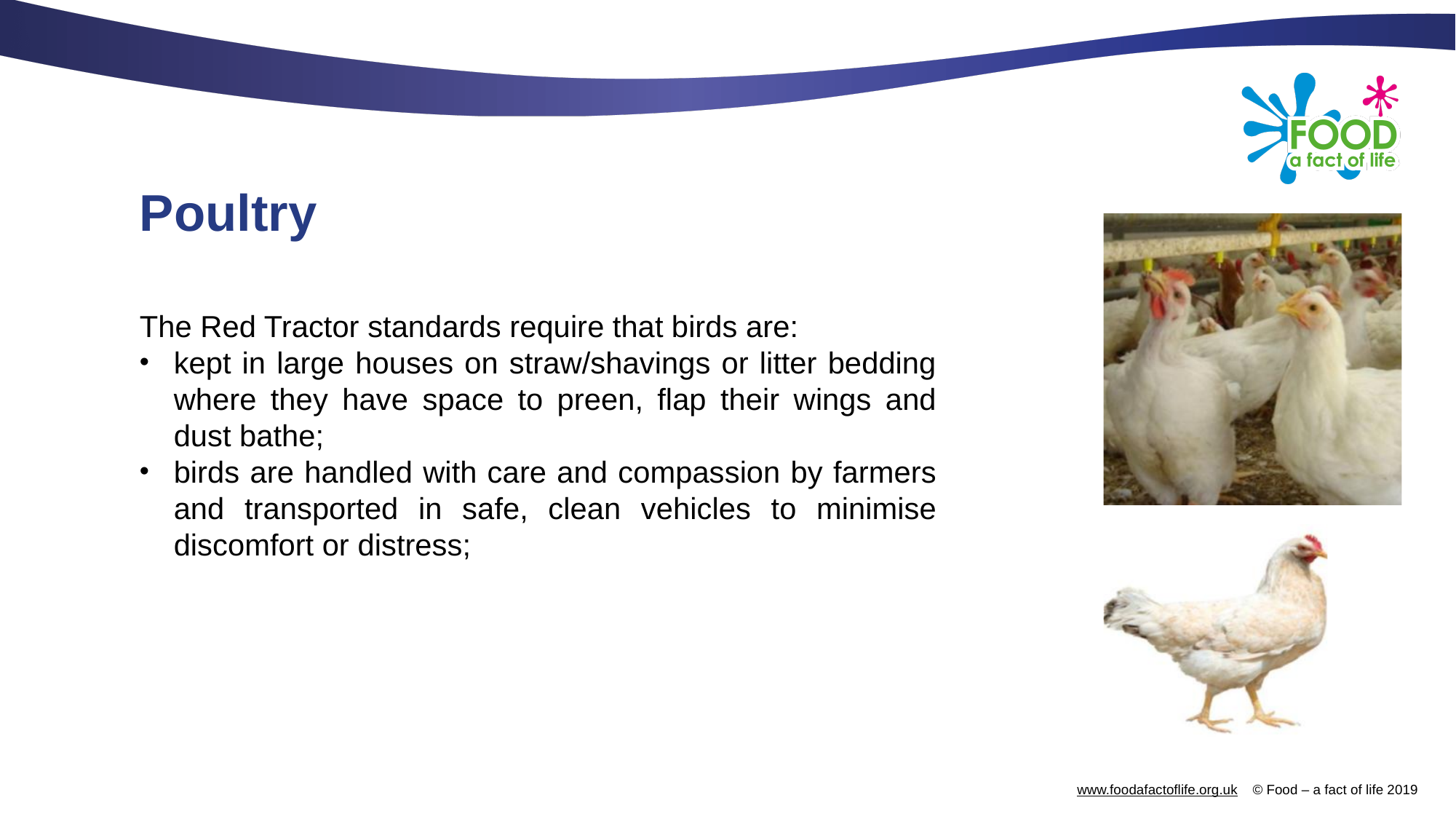

# Poultry

The Red Tractor standards require that birds are:
kept in large houses on straw/shavings or litter bedding where they have space to preen, flap their wings and dust bathe;
birds are handled with care and compassion by farmers and transported in safe, clean vehicles to minimise discomfort or distress;